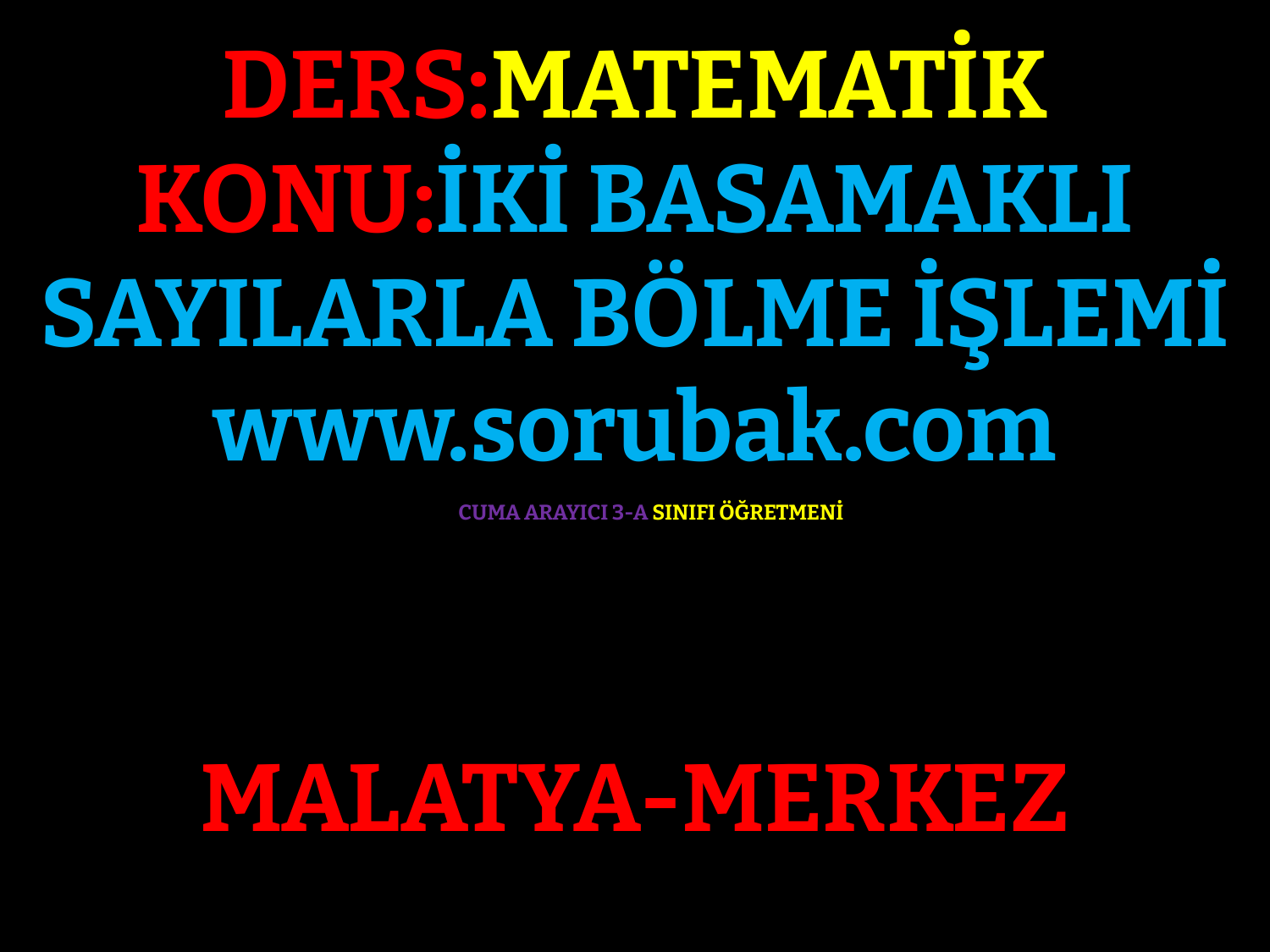

DERS:MATEMATİK
KONU:İKİ BASAMAKLI SAYILARLA BÖLME İŞLEMİ www.sorubak.com
#
CUMA ARAYICI 3-A SINIFI ÖĞRETMENİ
MALATYA-MERKEZ